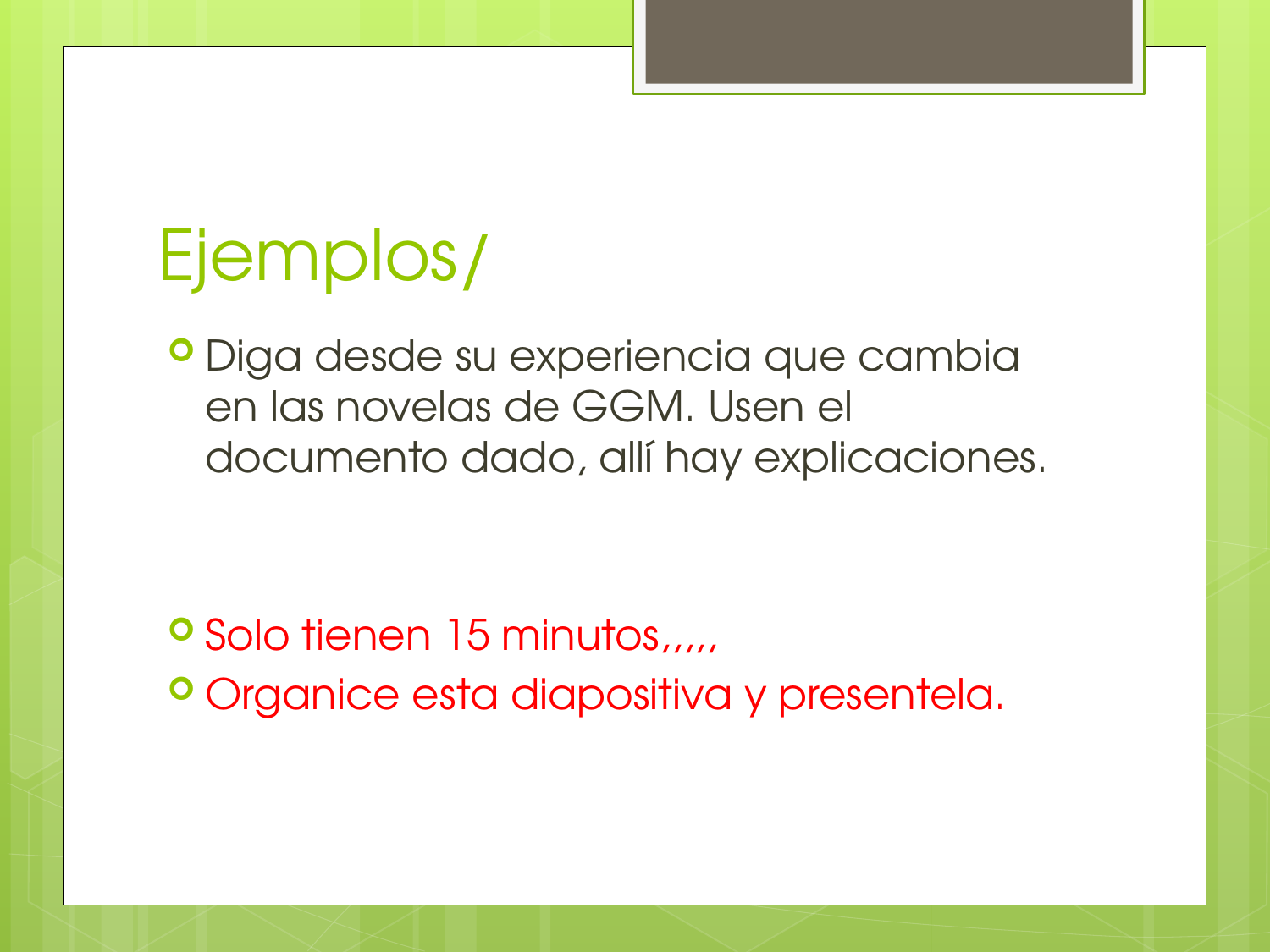

# Ejemplos/
Diga desde su experiencia que cambia en las novelas de GGM. Usen el documento dado, allí hay explicaciones.

Solo tienen 15 minutos,,,,,
Organice esta diapositiva y presentela.